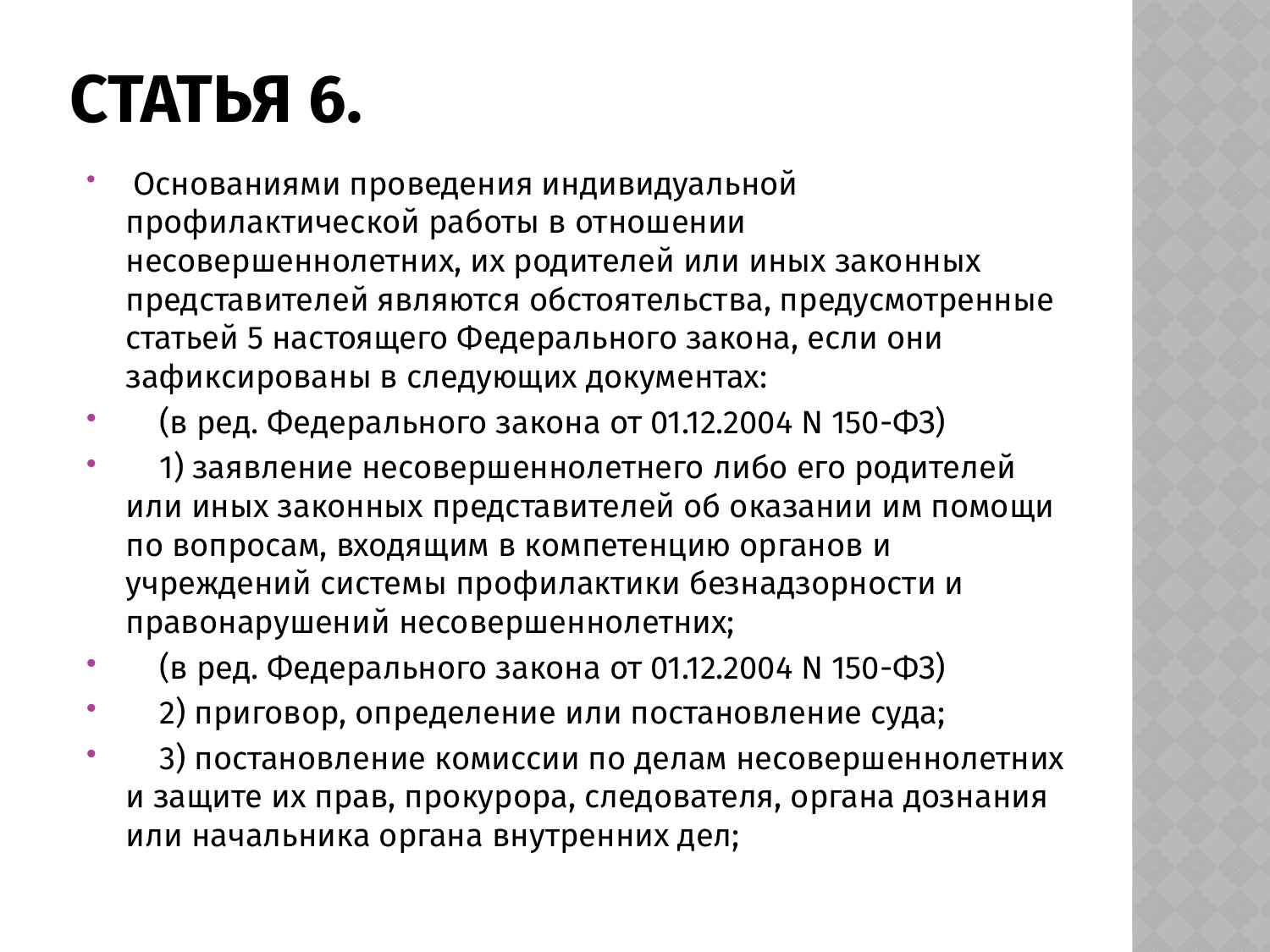

# Статья 6.
 Основаниями проведения индивидуальной профилактической работы в отношении несовершеннолетних, их родителей или иных законных представителей являются обстоятельства, предусмотренные статьей 5 настоящего Федерального закона, если они зафиксированы в следующих документах:
    (в ред. Федерального закона от 01.12.2004 N 150-ФЗ)
    1) заявление несовершеннолетнего либо его родителей или иных законных представителей об оказании им помощи по вопросам, входящим в компетенцию органов и учреждений системы профилактики безнадзорности и правонарушений несовершеннолетних;
    (в ред. Федерального закона от 01.12.2004 N 150-ФЗ)
    2) приговор, определение или постановление суда;
    3) постановление комиссии по делам несовершеннолетних и защите их прав, прокурора, следователя, органа дознания или начальника органа внутренних дел;